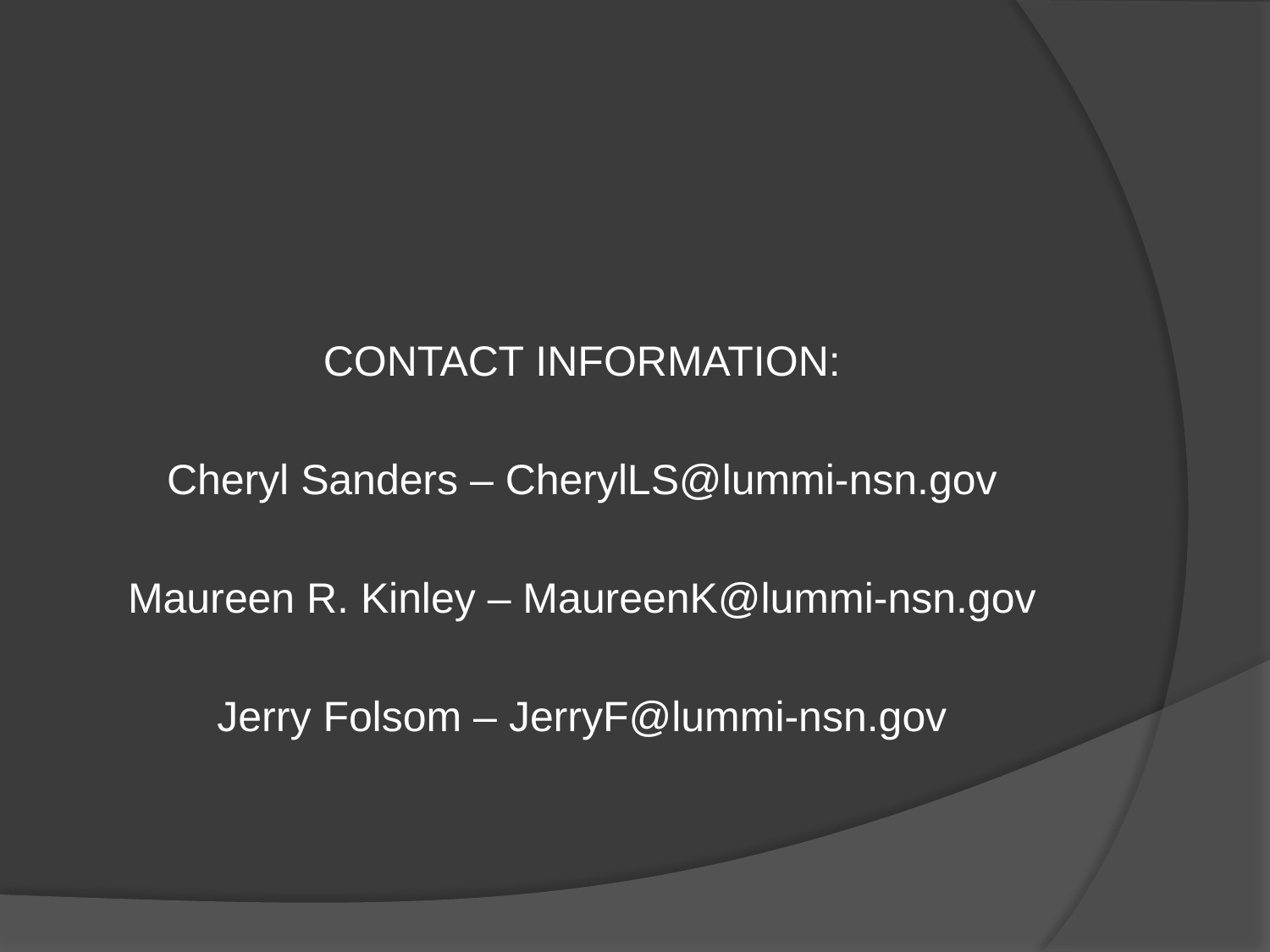

CONTACT INFORMATION:

Cheryl Sanders – CherylLS@lummi-nsn.gov

Maureen R. Kinley – MaureenK@lummi-nsn.gov

Jerry Folsom – JerryF@lummi-nsn.gov